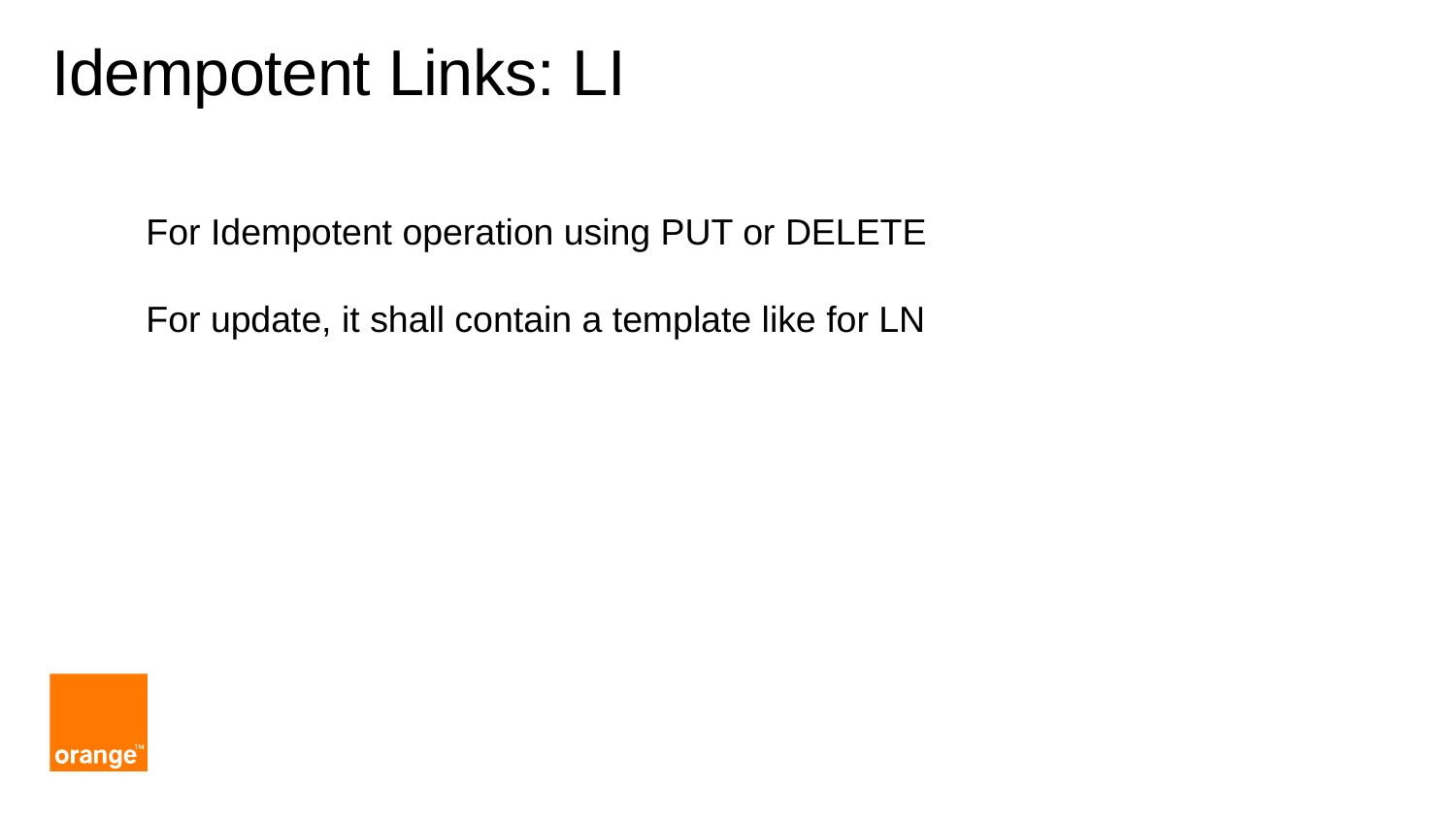

# Idempotent Links: LI
For Idempotent operation using PUT or DELETE

For update, it shall contain a template like for LN